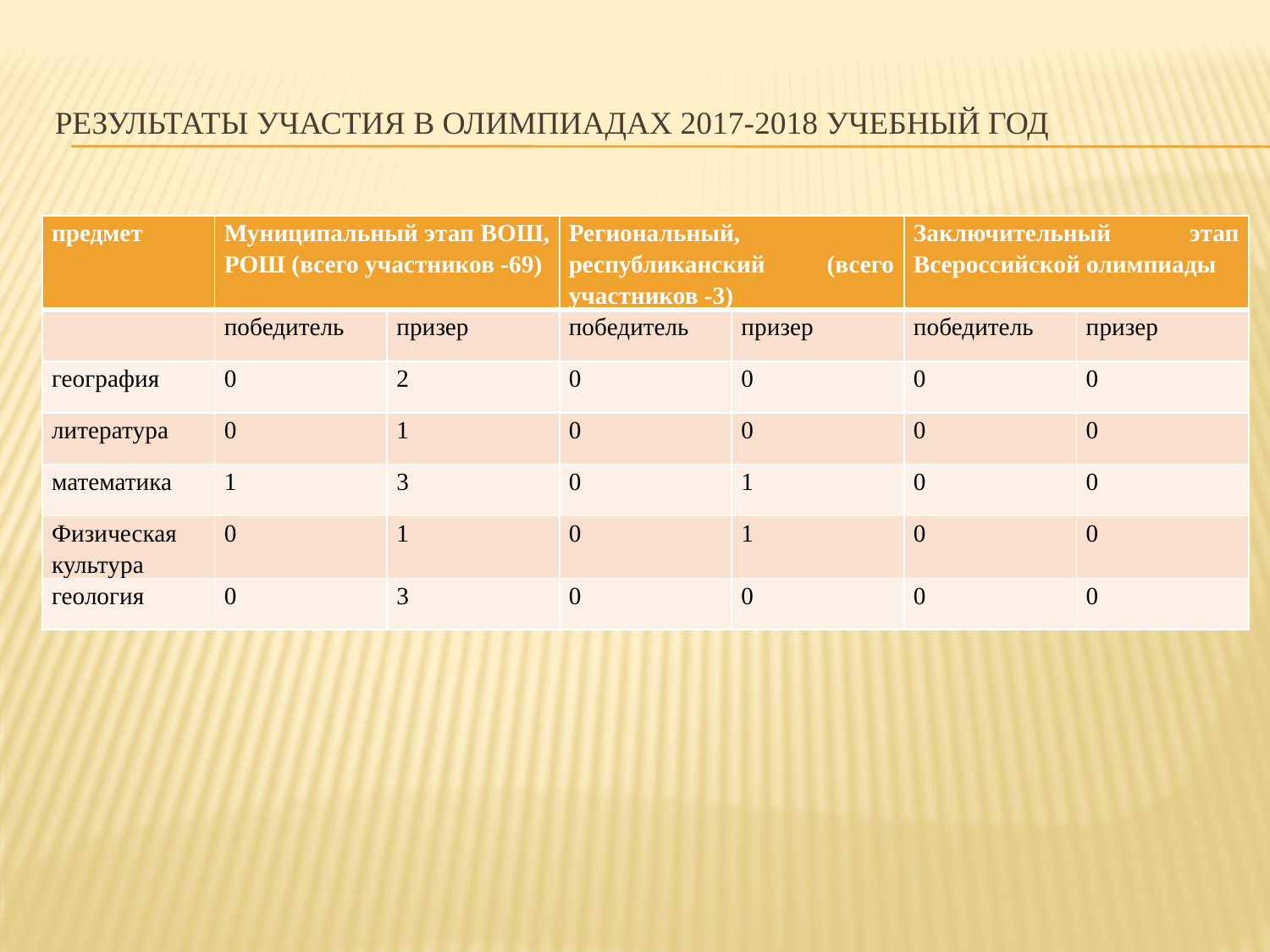

# Результаты участия в олимпиадах 2017-2018 учебный год
| предмет | Муниципальный этап ВОШ, РОШ (всего участников -69) |  | Региональный, республиканский (всего участников -3) |  | Заключительный этап Всероссийской олимпиады |  |
| --- | --- | --- | --- | --- | --- | --- |
|  | победитель | призер | победитель | призер | победитель | призер |
| география | 0 | 2 | 0 | 0 | 0 | 0 |
| литература | 0 | 1 | 0 | 0 | 0 | 0 |
| математика | 1 | 3 | 0 | 1 | 0 | 0 |
| Физическая культура | 0 | 1 | 0 | 1 | 0 | 0 |
| геология | 0 | 3 | 0 | 0 | 0 | 0 |